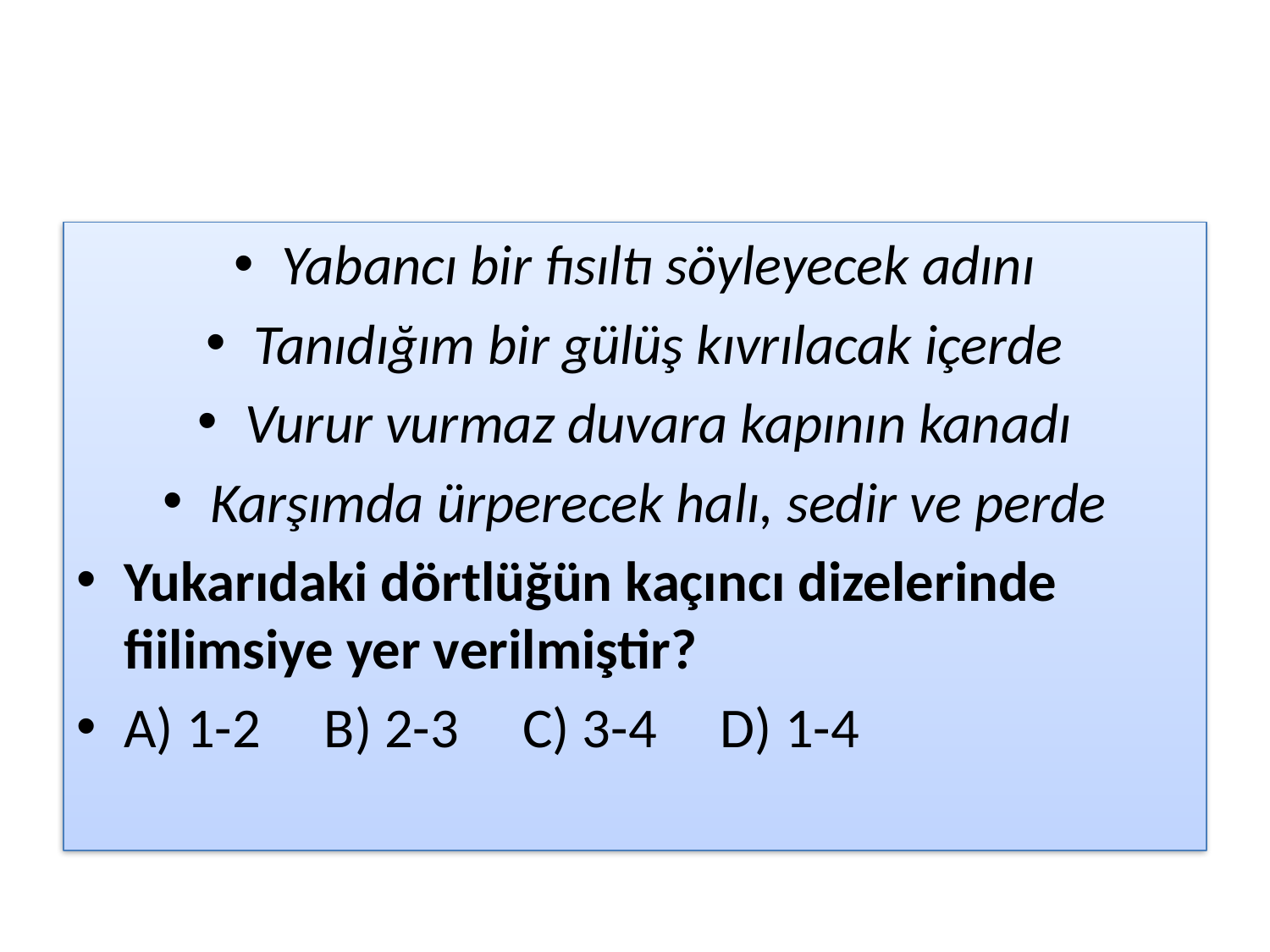

#
Yabancı bir fısıltı söyleyecek adını
Tanıdığım bir gülüş kıvrılacak içerde
Vurur vurmaz duvara kapının kanadı
Karşımda ürperecek halı, sedir ve perde
Yukarıdaki dörtlüğün kaçıncı dizelerinde fiilimsiye yer verilmiştir?
A) 1-2     B) 2-3     C) 3-4     D) 1-4